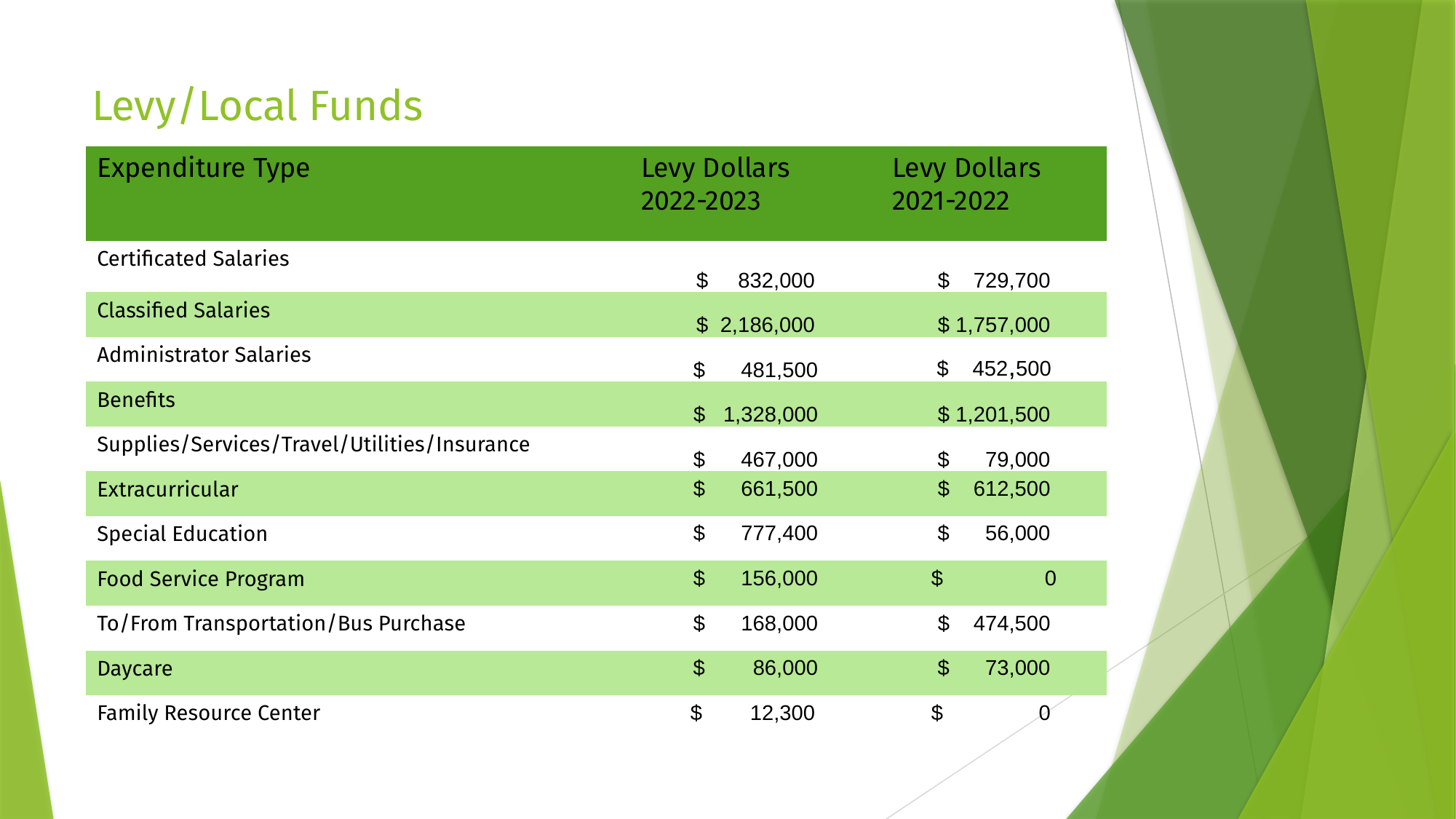

# Levy/Local Funds
| Expenditure Type | Levy Dollars 2022-2023 | Levy Dollars 2021-2022 |
| --- | --- | --- |
| Certificated Salaries | $ 832,000 | $ 729,700 |
| Classified Salaries | $ 2,186,000 | $ 1,757,000 |
| Administrator Salaries | $ 481,500 | $ 452,500 |
| Benefits | $ 1,328,000 | $ 1,201,500 |
| Supplies/Services/Travel/Utilities/Insurance | $ 467,000 | $ 79,000 |
| Extracurricular | $ 661,500 | $ 612,500 |
| Special Education | $ 777,400 | $ 56,000 |
| Food Service Program | $ 156,000 | $ 0 |
| To/From Transportation/Bus Purchase | $ 168,000 | $ 474,500 |
| Daycare | $ 86,000 | $ 73,000 |
| Family Resource Center | $ 12,300 | $ 0 |